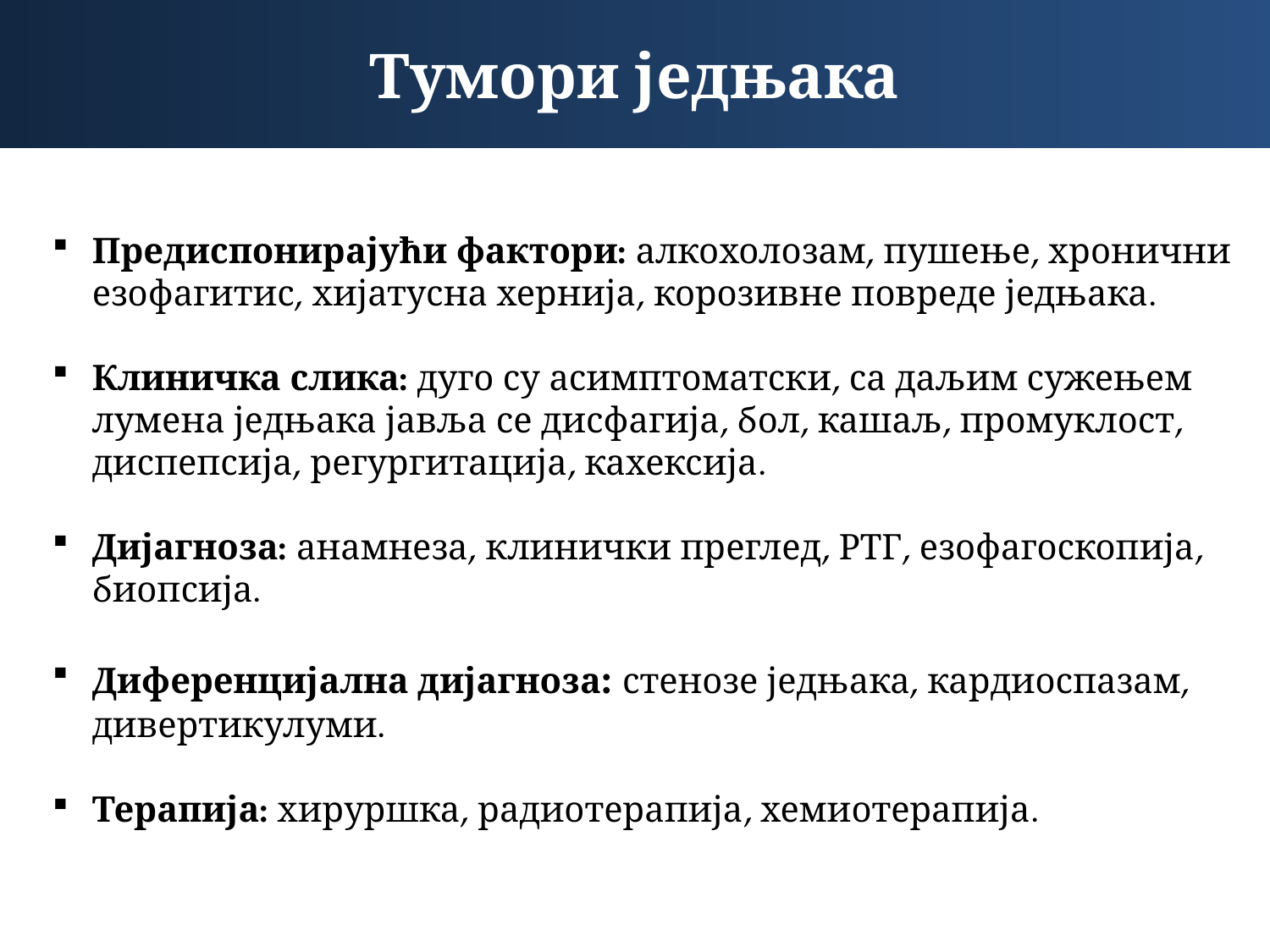

Тумори једњака

Предиспонирајући фактори: алкохолозам, пушење, хронични езофагитис, хијатусна хернија, корозивне повреде једњака.

Клиничка слика: дуго су асимптоматски, са даљим сужењем лумена једњака јавља се дисфагија, бол, кашаљ, промуклост, диспепсија, регургитација, кахексија.

Дијагноза: анамнеза, клинички преглед, РТГ, езофагоскопија, биопсија.

Диференцијална дијагноза: стенозе једњака, кардиоспазам, дивертикулуми.

Терапија: хируршка, радиотерапија, хемиотерапија.